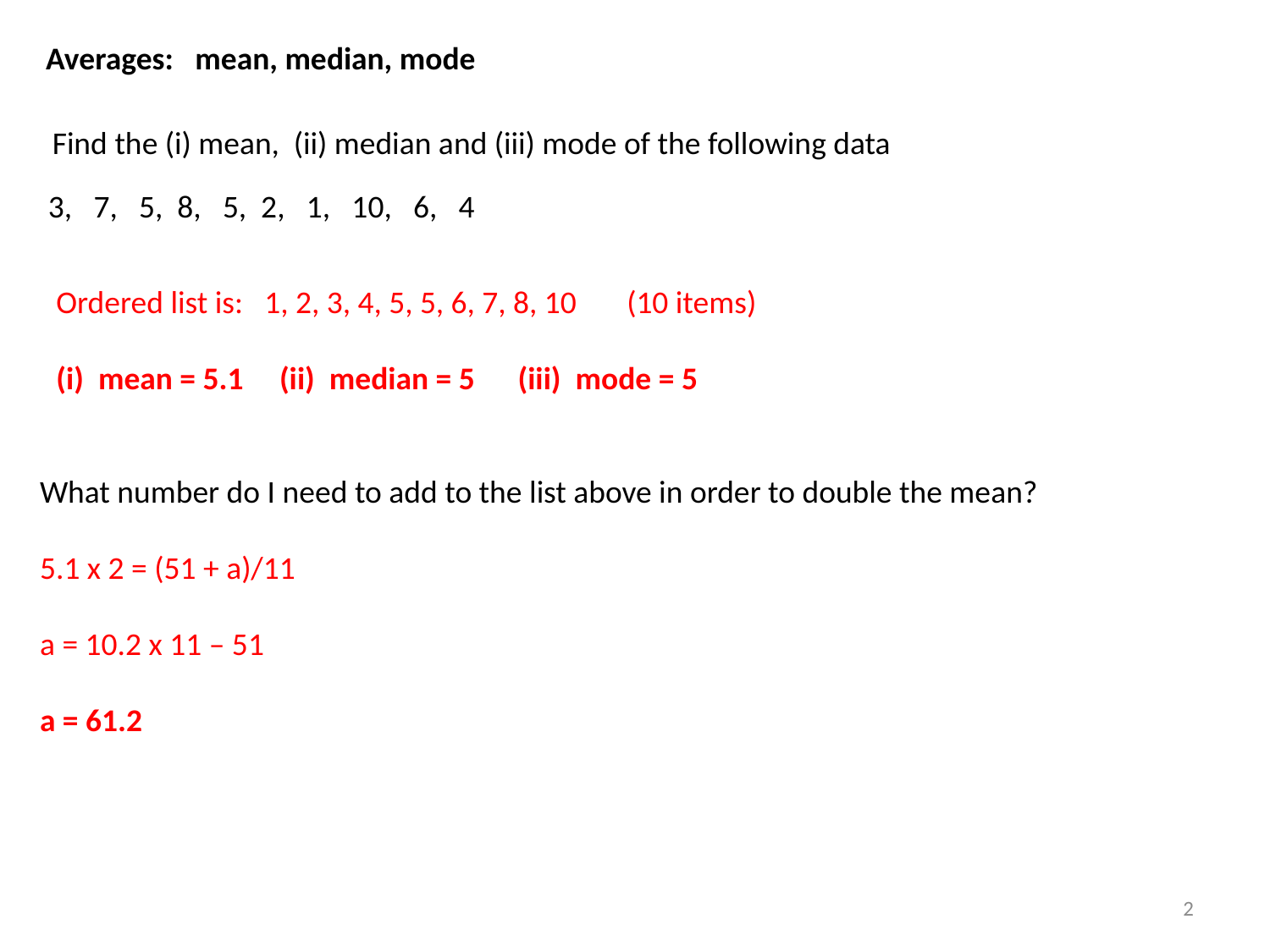

Averages:   mean, median, mode
Find the (i) mean,  (ii) median and (iii) mode of the following data
3,   7,   5,  8,   5,  2,   1,   10,   6,   4
Ordered list is:   1, 2, 3, 4, 5, 5, 6, 7, 8, 10       (10 items)

(i)  mean = 5.1     (ii)  median = 5      (iii)  mode = 5
What number do I need to add to the list above in order to double the mean?

5.1 x 2 = (51 + a)/11

a = 10.2 x 11 – 51

a = 61.2
2